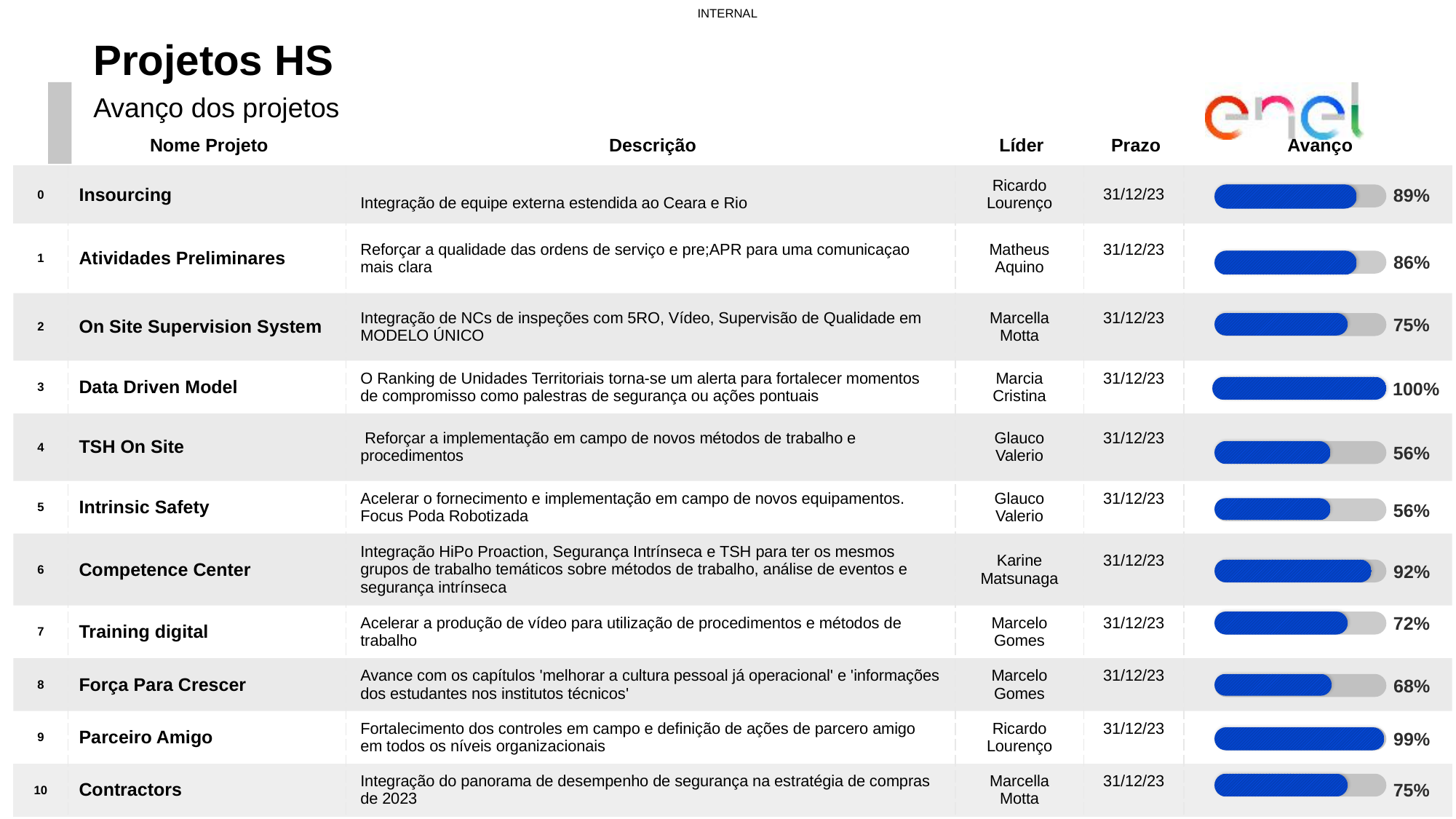

Projetos HS
Avanço dos projetos
|  | Nome Projeto | Descrição | Líder | Prazo | Avanço |
| --- | --- | --- | --- | --- | --- |
| 0 | Insourcing | Integração de equipe externa estendida ao Ceara e Rio | Ricardo Lourenço | 31/12/23 |  |
| 1 | Atividades Preliminares | Reforçar a qualidade das ordens de serviço e pre;APR para uma comunicaçao mais clara | Matheus Aquino | 31/12/23 |  |
| 2 | On Site Supervision System | Integração de NCs de inspeções com 5RO, Vídeo, Supervisão de Qualidade em MODELO ÚNICO | Marcella Motta | 31/12/23 |  |
| 3 | Data Driven Model | O Ranking de Unidades Territoriais torna-se um alerta para fortalecer momentos de compromisso como palestras de segurança ou ações pontuais | Marcia Cristina | 31/12/23 |  |
| 4 | TSH On Site | Reforçar a implementação em campo de novos métodos de trabalho e procedimentos | Glauco Valerio | 31/12/23 |  |
| 5 | Intrinsic Safety | Acelerar o fornecimento e implementação em campo de novos equipamentos. Focus Poda Robotizada | Glauco Valerio | 31/12/23 |  |
| 6 | Competence Center | Integração HiPo Proaction, Segurança Intrínseca e TSH para ter os mesmos grupos de trabalho temáticos sobre métodos de trabalho, análise de eventos e segurança intrínseca | Karine Matsunaga | 31/12/23 |  |
| 7 | Training digital | Acelerar a produção de vídeo para utilização de procedimentos e métodos de trabalho | Marcelo Gomes | 31/12/23 |  |
| 8 | Força Para Crescer | Avance com os capítulos 'melhorar a cultura pessoal já operacional' e 'informações dos estudantes nos institutos técnicos' | Marcelo Gomes | 31/12/23 |  |
| 9 | Parceiro Amigo | Fortalecimento dos controles em campo e definição de ações de parcero amigo em todos os níveis organizacionais | Ricardo Lourenço | 31/12/23 |  |
| 10 | Contractors | Integração do panorama de desempenho de segurança na estratégia de compras de 2023 | Marcella Motta | 31/12/23 |  |
89%

86%

75%

100%

56%

56%

92%

72%

68%

99%

75%